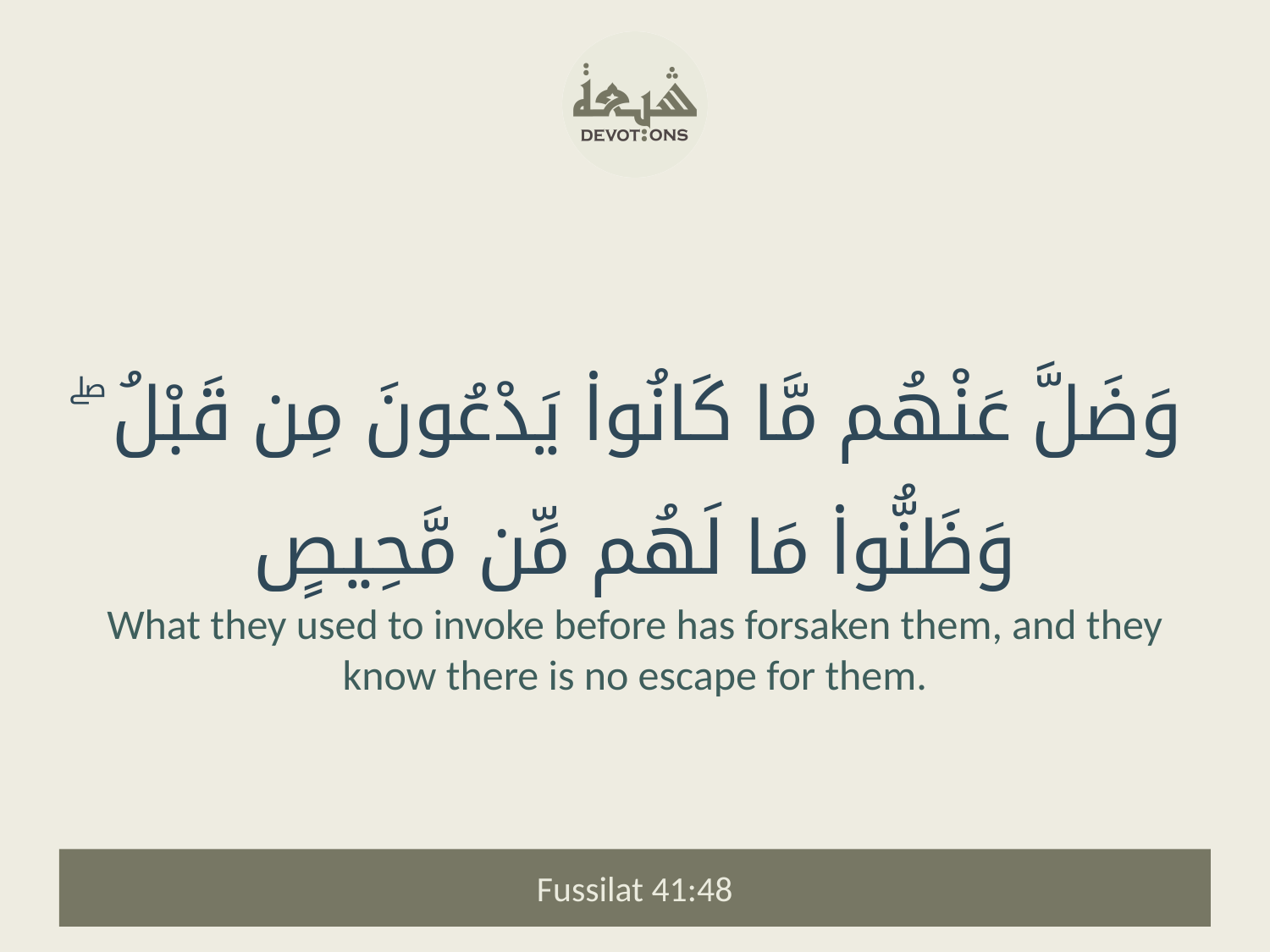

وَضَلَّ عَنْهُم مَّا كَانُوا۟ يَدْعُونَ مِن قَبْلُ ۖ وَظَنُّوا۟ مَا لَهُم مِّن مَّحِيصٍ
What they used to invoke before has forsaken them, and they know there is no escape for them.
Fussilat 41:48